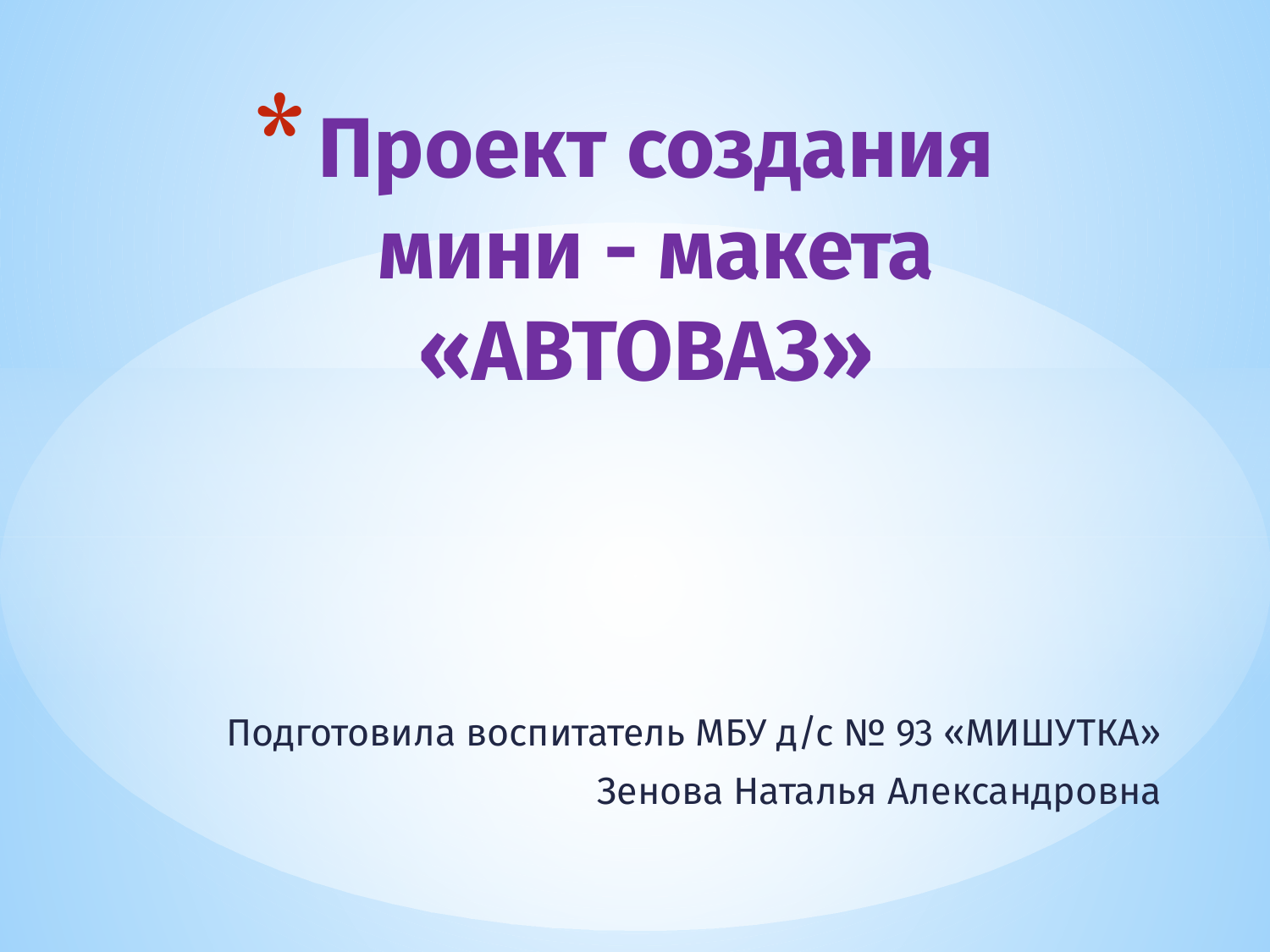

# Проект создания мини - макета «АВТОВАЗ»
Подготовила воспитатель МБУ д/с № 93 «МИШУТКА»
Зенова Наталья Александровна